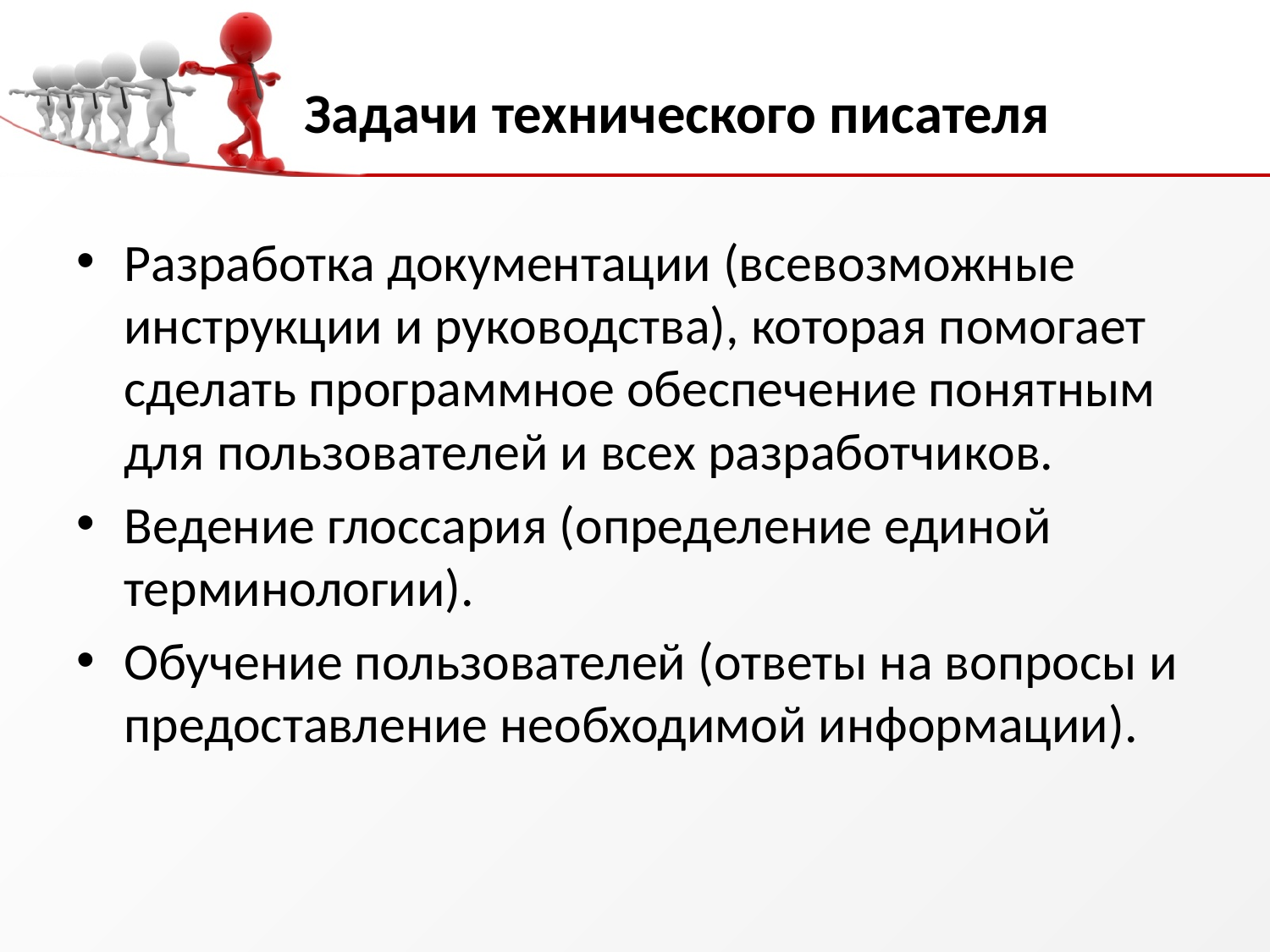

# Задачи технического писателя
Разработка документации (всевозможные инструкции и руководства), которая помогает сделать программное обеспечение понятным для пользователей и всех разработчиков.
Ведение глоссария (определение единой терминологии).
Обучение пользователей (ответы на вопросы и предоставление необходимой информации).